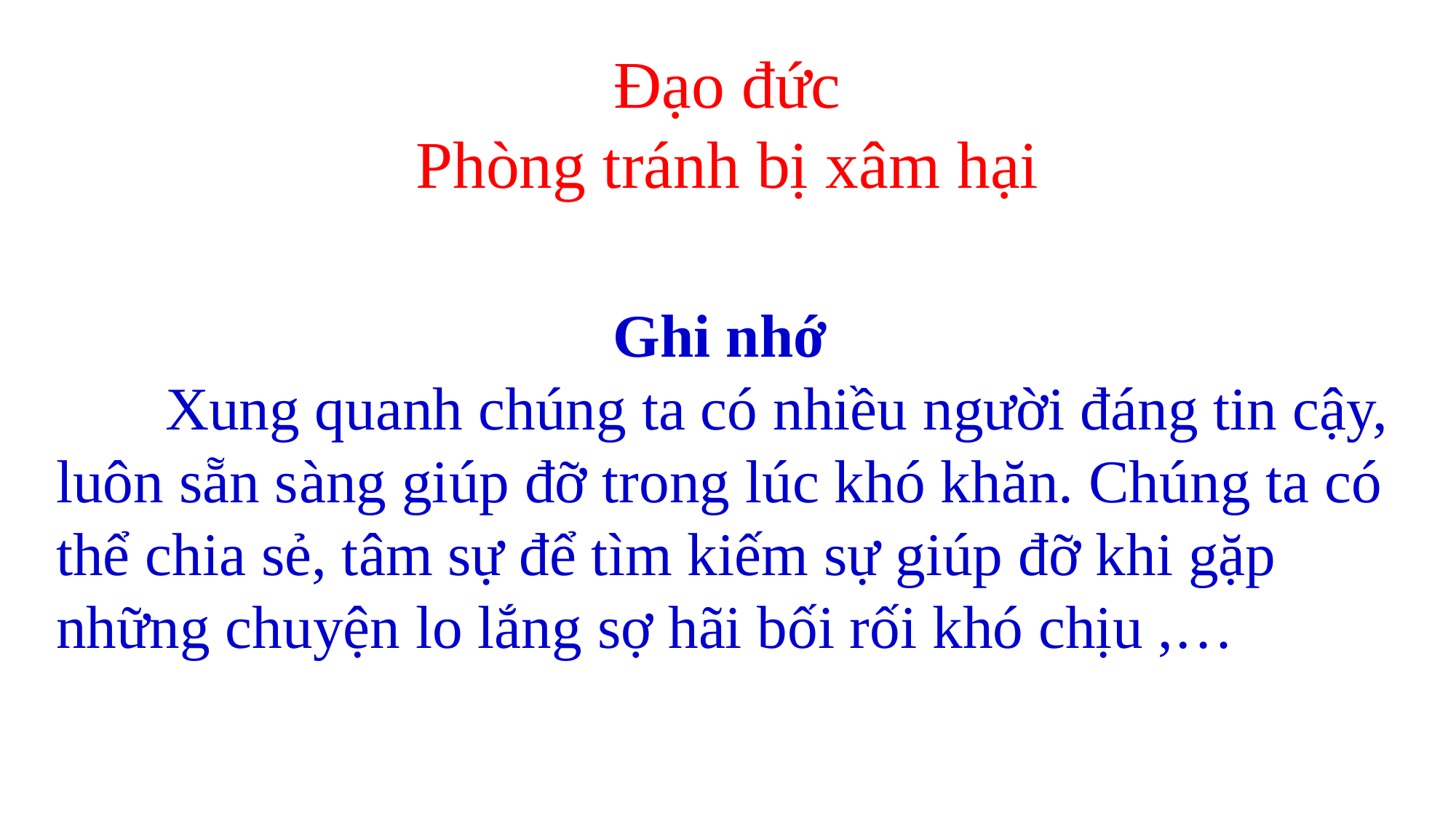

Đạo đức
Phòng tránh bị xâm hại
Ghi nhớ
	Xung quanh chúng ta có nhiều người đáng tin cậy, luôn sẵn sàng giúp đỡ trong lúc khó khăn. Chúng ta có thể chia sẻ, tâm sự để tìm kiếm sự giúp đỡ khi gặp những chuyện lo lắng sợ hãi bối rối khó chịu ,…